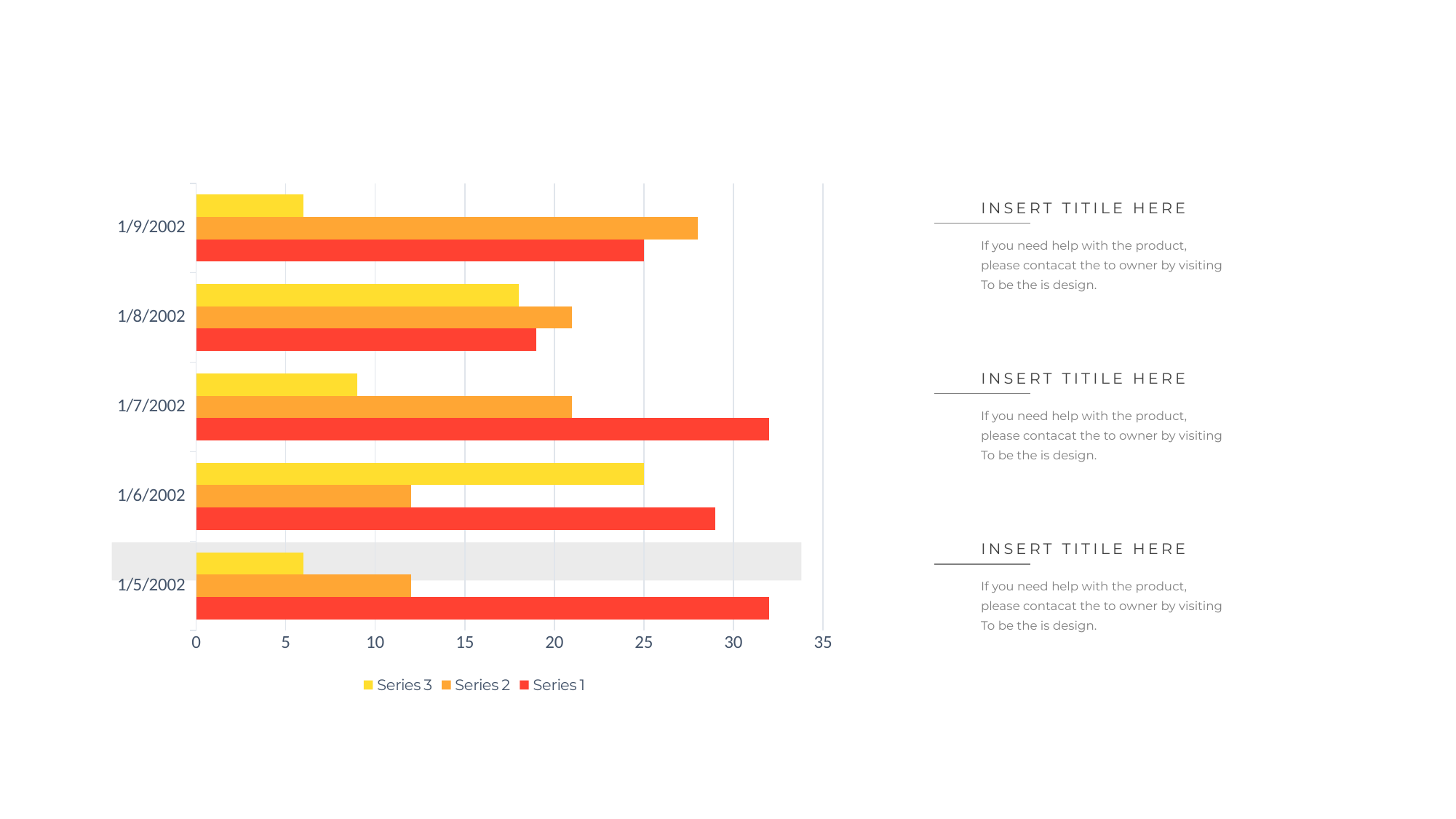

### Chart

| Category | Series 1 | Series 2 | Series 3 |
|---|---|---|---|
| 37261 | 32.0 | 12.0 | 6.0 |
| 37262 | 29.0 | 12.0 | 25.0 |
| 37263 | 32.0 | 21.0 | 9.0 |
| 37264 | 19.0 | 21.0 | 18.0 |
| 37265 | 25.0 | 28.0 | 6.0 |
INSERT TITILE HERE
If you need help with the product, please contacat the to owner by visiting
To be the is design.
INSERT TITILE HERE
If you need help with the product, please contacat the to owner by visiting
To be the is design.
INSERT TITILE HERE
If you need help with the product, please contacat the to owner by visiting
To be the is design.